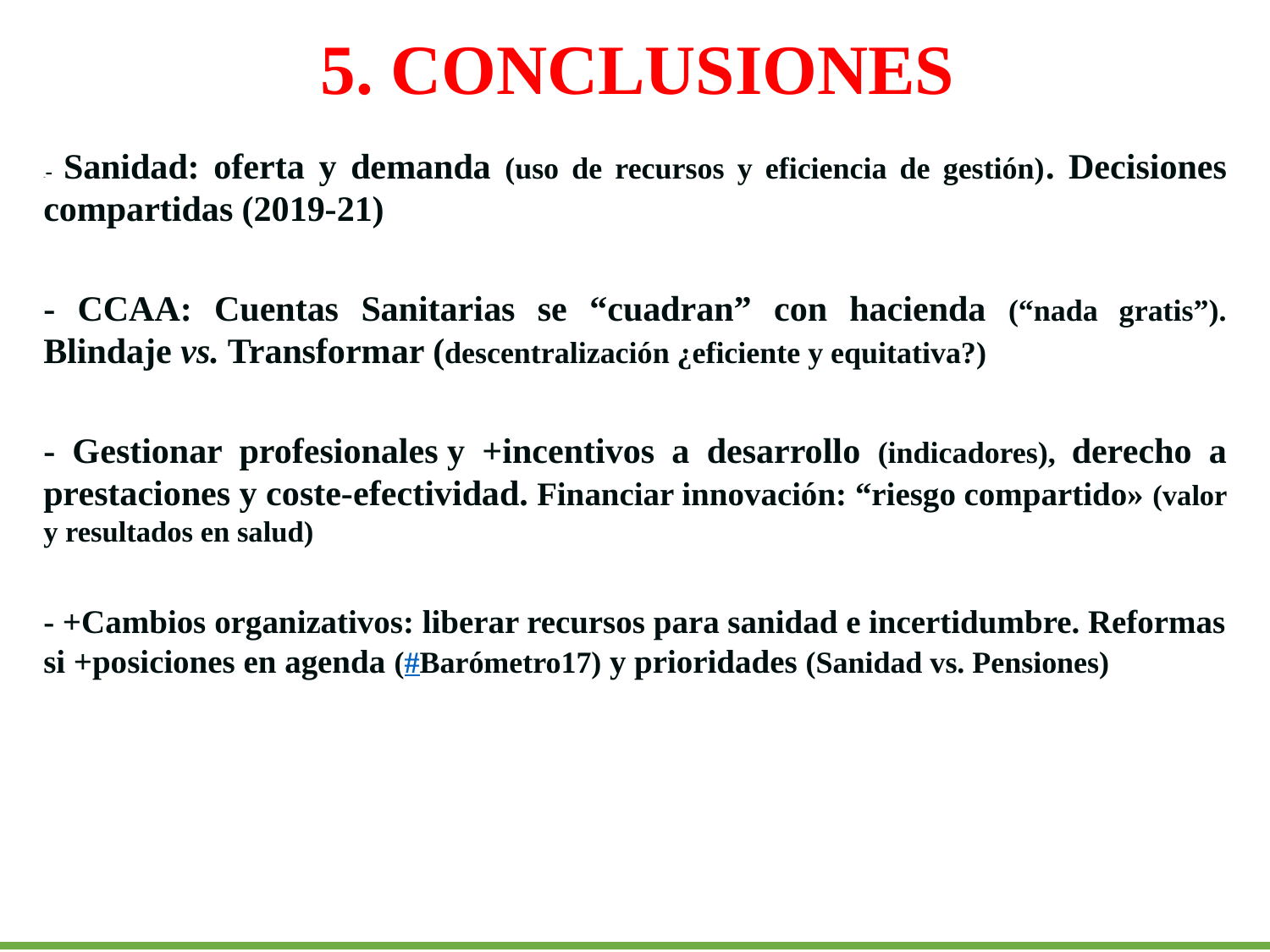

5. CONCLUSIONES

-- Sanidad: oferta y demanda (uso de recursos y eficiencia de gestión). Decisiones compartidas (2019-21)

- CCAA: Cuentas Sanitarias se “cuadran” con hacienda (“nada gratis”). Blindaje vs. Transformar (descentralización ¿eficiente y equitativa?)

- Gestionar profesionales y +incentivos a desarrollo (indicadores), derecho a prestaciones y coste-efectividad. Financiar innovación: “riesgo compartido» (valor y resultados en salud)

- +Cambios organizativos: liberar recursos para sanidad e incertidumbre. Reformas si +posiciones en agenda (#Barómetro17) y prioridades (Sanidad vs. Pensiones)